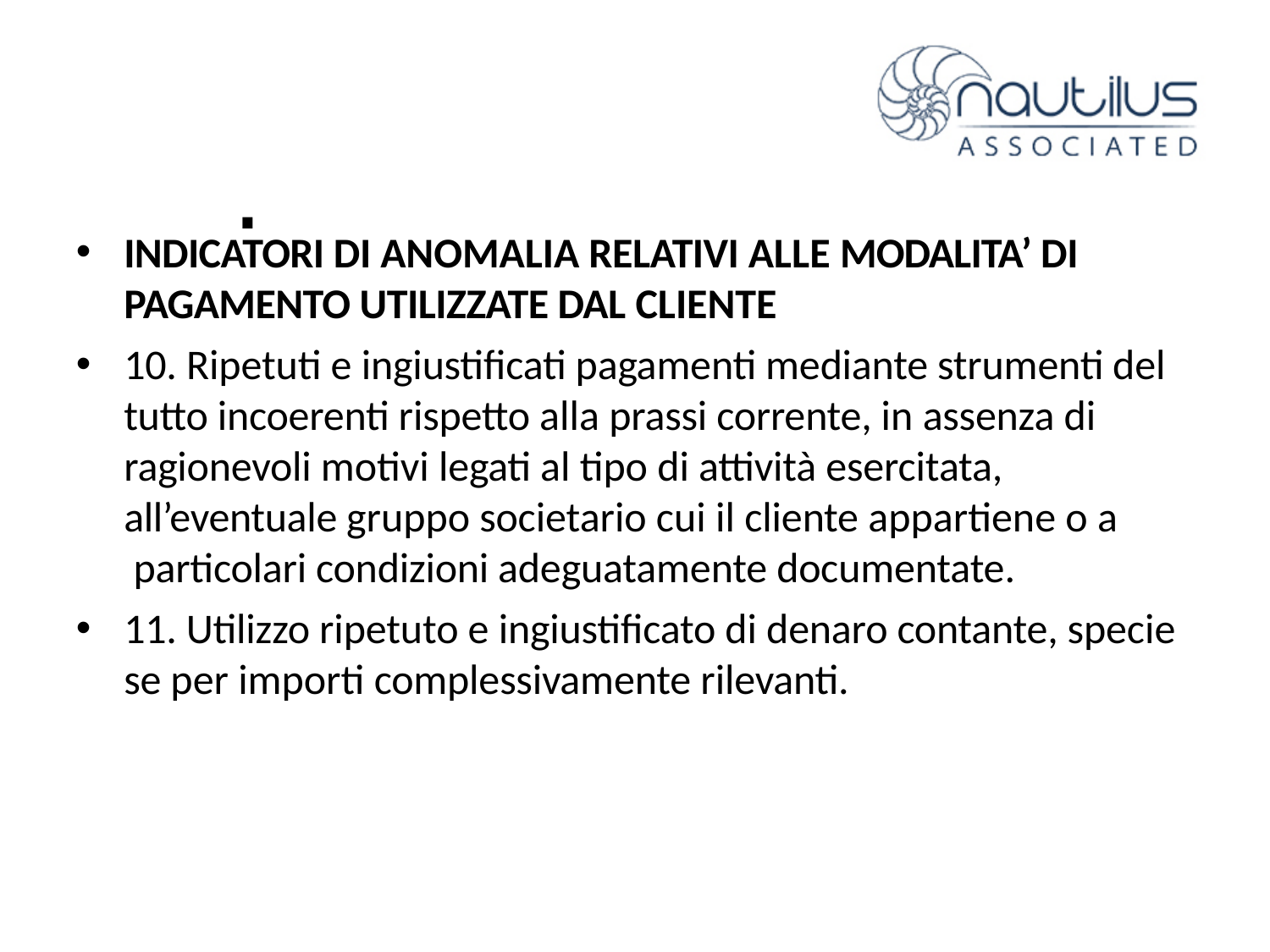

# .
INDICATORI DI ANOMALIA RELATIVI ALLE MODALITA’ DI  PAGAMENTO UTILIZZATE DAL CLIENTE
10. Ripetuti e ingiustificati pagamenti mediante strumenti del  tutto incoerenti rispetto alla prassi corrente, in assenza di  ragionevoli motivi legati al tipo di attività esercitata,
all’eventuale gruppo societario cui il cliente appartiene o a  particolari condizioni adeguatamente documentate.
11. Utilizzo ripetuto e ingiustificato di denaro contante, specie  se per importi complessivamente rilevanti.